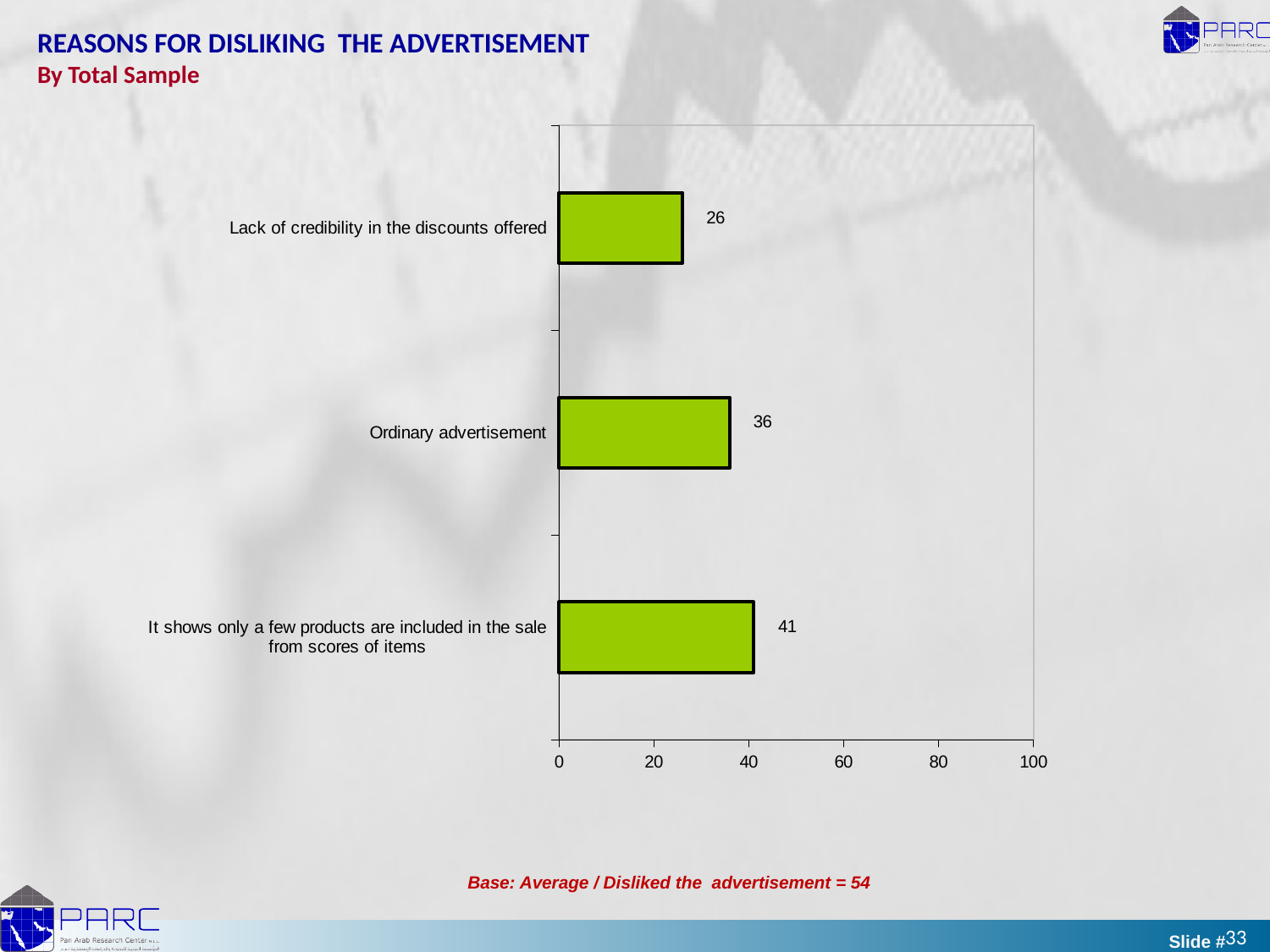

REASONS FOR DISLIKING  THE ADVERTISEMENT
By Total Sample

### Chart

| Category |  |
|---|---|
| It shows only a few products are included in the sale from scores of items | 41.0 |
| Ordinary advertisement | 36.0 |
| Lack of credibility in the discounts offered | 26.0 |
Base: Average / Disliked the  advertisement = 54
33